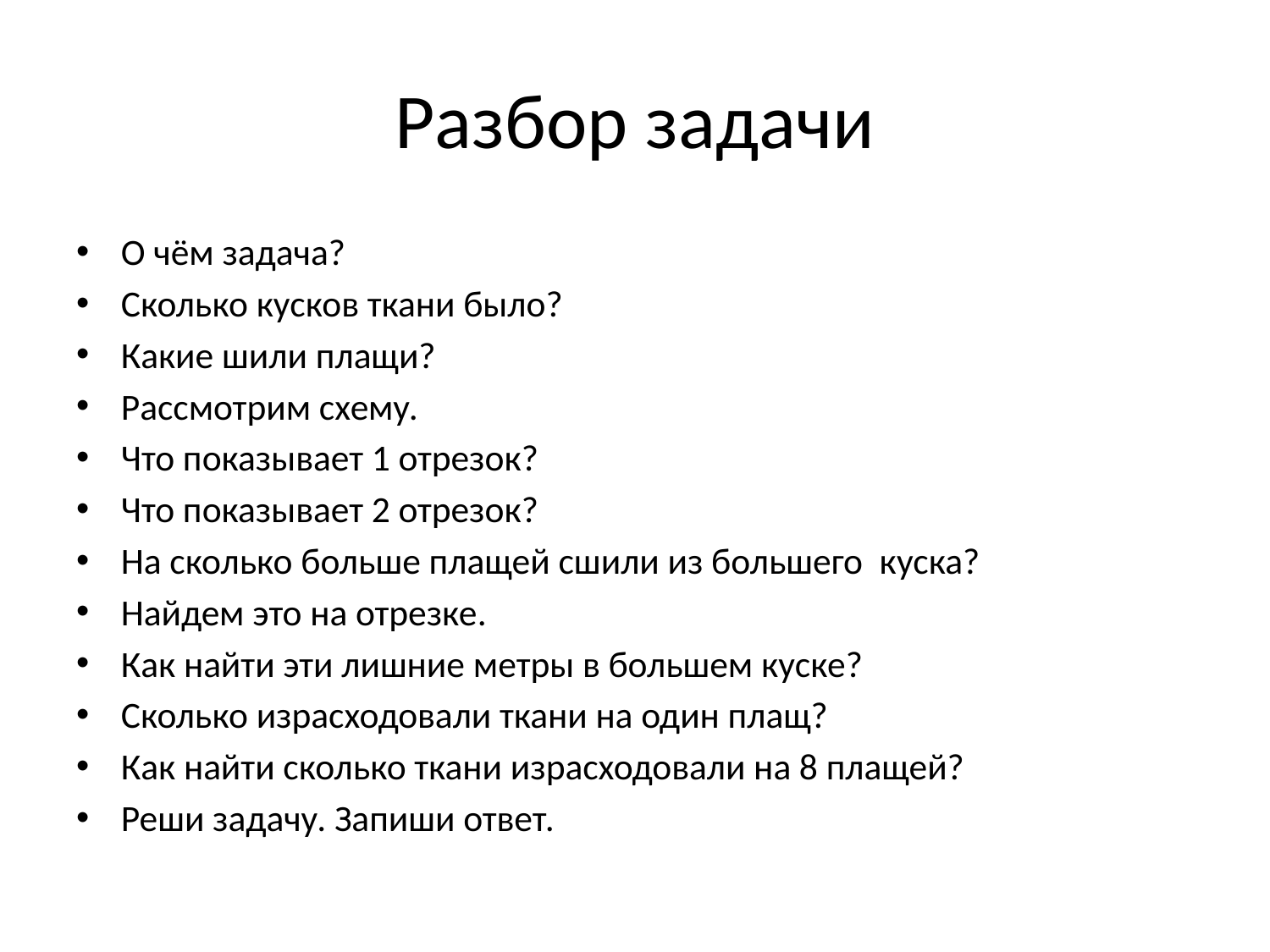

# Разбор задачи
О чём задача?
Сколько кусков ткани было?
Какие шили плащи?
Рассмотрим схему.
Что показывает 1 отрезок?
Что показывает 2 отрезок?
На сколько больше плащей сшили из большего  куска?
Найдем это на отрезке.
Как найти эти лишние метры в большем куске?
Сколько израсходовали ткани на один плащ?
Как найти сколько ткани израсходовали на 8 плащей?
Реши задачу. Запиши ответ.